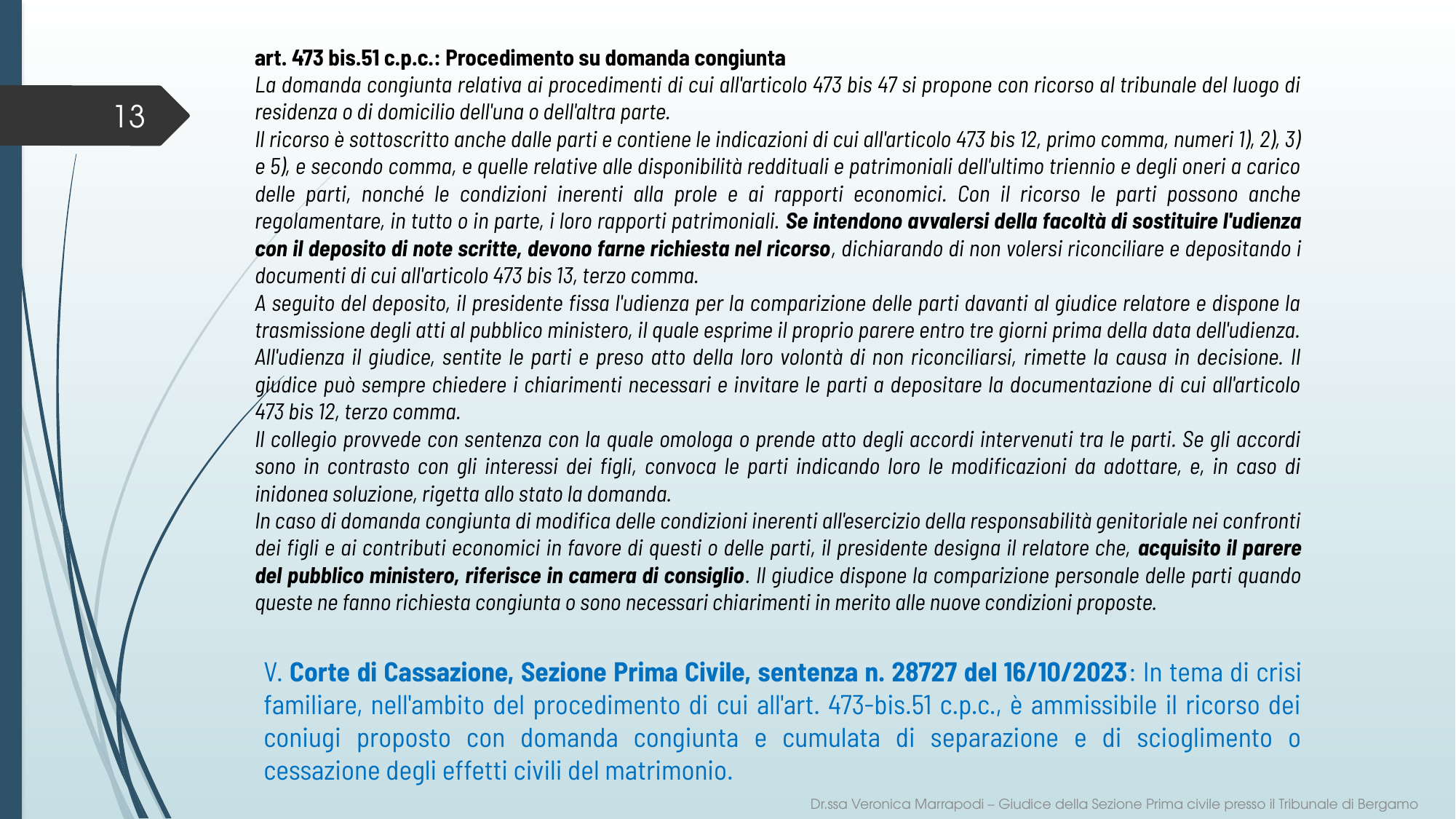

art. 473 bis.51 c.p.c.: Procedimento su domanda congiunta
La domanda congiunta relativa ai procedimenti di cui all'articolo 473 bis 47 si propone con ricorso al tribunale del luogo di residenza o di domicilio dell'una o dell'altra parte.
Il ricorso è sottoscritto anche dalle parti e contiene le indicazioni di cui all'articolo 473 bis 12, primo comma, numeri 1), 2), 3) e 5), e secondo comma, e quelle relative alle disponibilità reddituali e patrimoniali dell'ultimo triennio e degli oneri a carico delle parti, nonché le condizioni inerenti alla prole e ai rapporti economici. Con il ricorso le parti possono anche regolamentare, in tutto o in parte, i loro rapporti patrimoniali. Se intendono avvalersi della facoltà di sostituire l'udienza con il deposito di note scritte, devono farne richiesta nel ricorso, dichiarando di non volersi riconciliare e depositando i documenti di cui all'articolo 473 bis 13, terzo comma.
A seguito del deposito, il presidente fissa l'udienza per la comparizione delle parti davanti al giudice relatore e dispone la trasmissione degli atti al pubblico ministero, il quale esprime il proprio parere entro tre giorni prima della data dell'udienza. All'udienza il giudice, sentite le parti e preso atto della loro volontà di non riconciliarsi, rimette la causa in decisione. Il giudice può sempre chiedere i chiarimenti necessari e invitare le parti a depositare la documentazione di cui all'articolo 473 bis 12, terzo comma.
Il collegio provvede con sentenza con la quale omologa o prende atto degli accordi intervenuti tra le parti. Se gli accordi sono in contrasto con gli interessi dei figli, convoca le parti indicando loro le modificazioni da adottare, e, in caso di inidonea soluzione, rigetta allo stato la domanda.
In caso di domanda congiunta di modifica delle condizioni inerenti all'esercizio della responsabilità genitoriale nei confronti dei figli e ai contributi economici in favore di questi o delle parti, il presidente designa il relatore che, acquisito il parere del pubblico ministero, riferisce in camera di consiglio. Il giudice dispone la comparizione personale delle parti quando queste ne fanno richiesta congiunta o sono necessari chiarimenti in merito alle nuove condizioni proposte.

13
V. Corte di Cassazione, Sezione Prima Civile, sentenza n. 28727 del 16/10/2023: In tema di crisi familiare, nell'ambito del procedimento di cui all'art. 473-bis.51 c.p.c., è ammissibile il ricorso dei coniugi proposto con domanda congiunta e cumulata di separazione e di scioglimento o cessazione degli effetti civili del matrimonio.
Dr.ssa Veronica Marrapodi – Giudice della Sezione Prima civile presso il Tribunale di Bergamo